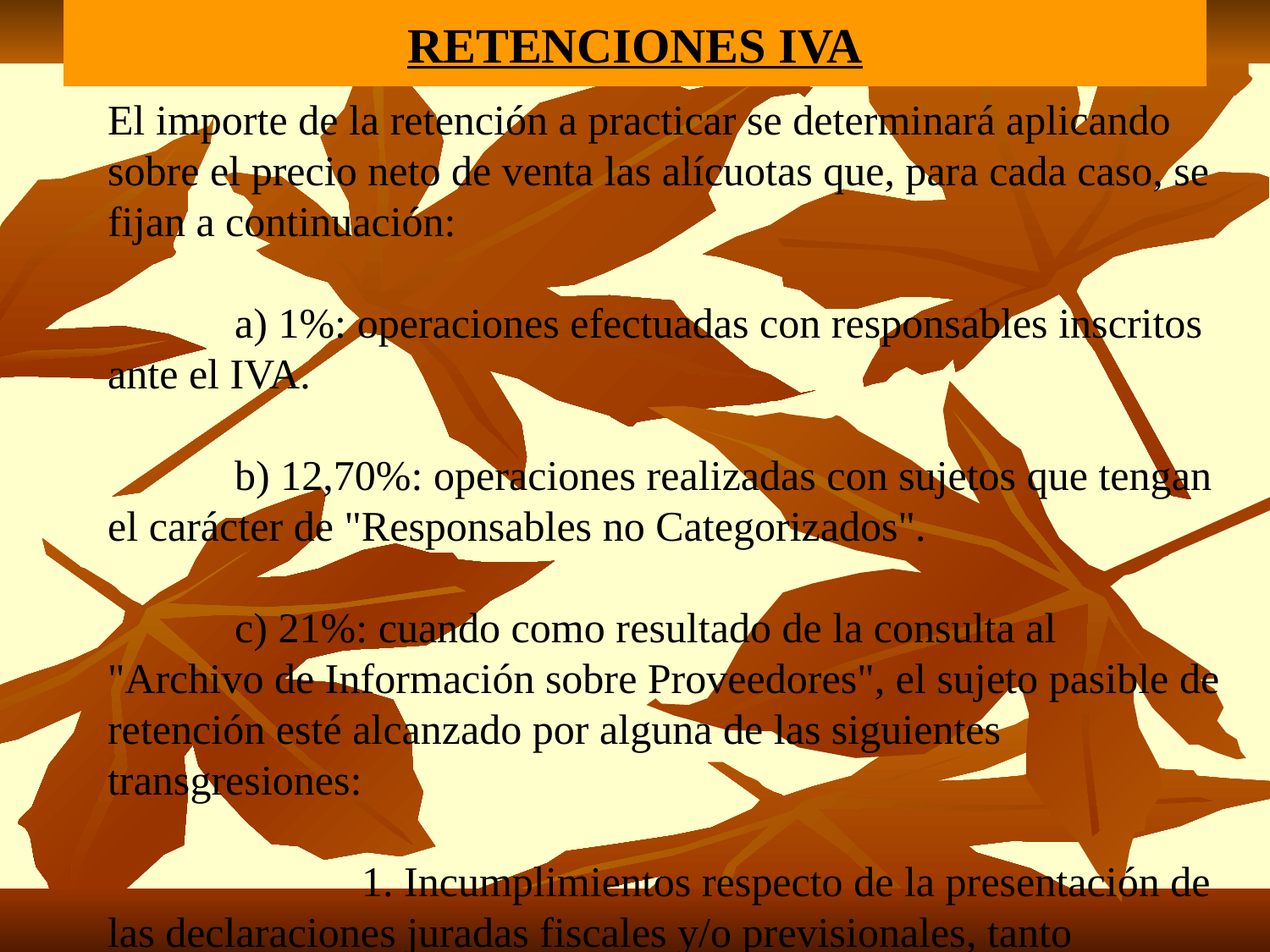

# RETENCIONES IVA
El importe de la retención a practicar se determinará aplicando sobre el precio neto de venta las alícuotas que, para cada caso, se fijan a continuación:
	a) 1%: operaciones efectuadas con responsables inscritos ante el IVA.
	b) 12,70%: operaciones realizadas con sujetos que tengan el carácter de "Responsables no Categorizados".
	c) 21%: cuando como resultado de la consulta al "Archivo de Información sobre Proveedores", el sujeto pasible de retención esté alcanzado por alguna de las siguientes transgresiones:
		1. Incumplimientos respecto de la presentación de las declaraciones juradas fiscales y/o previsionales, tanto informativas como determinativas.

	 	2. Irregularidades -como consecuencia de acciones de fiscalización-, en la cadena de comercialización del proveedor.